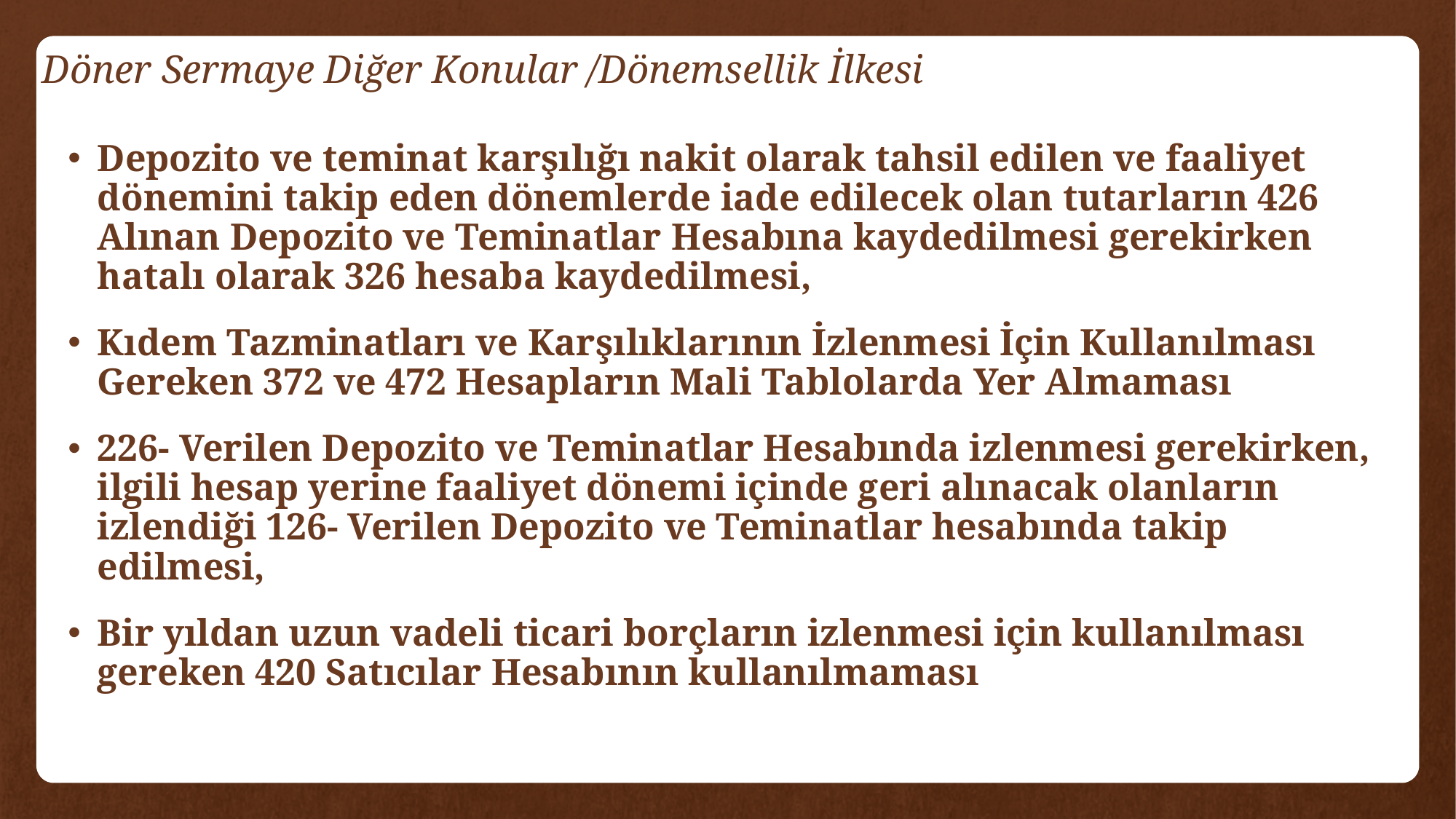

# Döner Sermaye Diğer Konular /Dönemsellik İlkesi
Depozito ve teminat karşılığı nakit olarak tahsil edilen ve faaliyet dönemini takip eden dönemlerde iade edilecek olan tutarların 426 Alınan Depozito ve Teminatlar Hesabına kaydedilmesi gerekirken hatalı olarak 326 hesaba kaydedilmesi,
Kıdem Tazminatları ve Karşılıklarının İzlenmesi İçin Kullanılması Gereken 372 ve 472 Hesapların Mali Tablolarda Yer Almaması
226- Verilen Depozito ve Teminatlar Hesabında izlenmesi gerekirken, ilgili hesap yerine faaliyet dönemi içinde geri alınacak olanların izlendiği 126- Verilen Depozito ve Teminatlar hesabında takip edilmesi,
Bir yıldan uzun vadeli ticari borçların izlenmesi için kullanılması gereken 420 Satıcılar Hesabının kullanılmaması